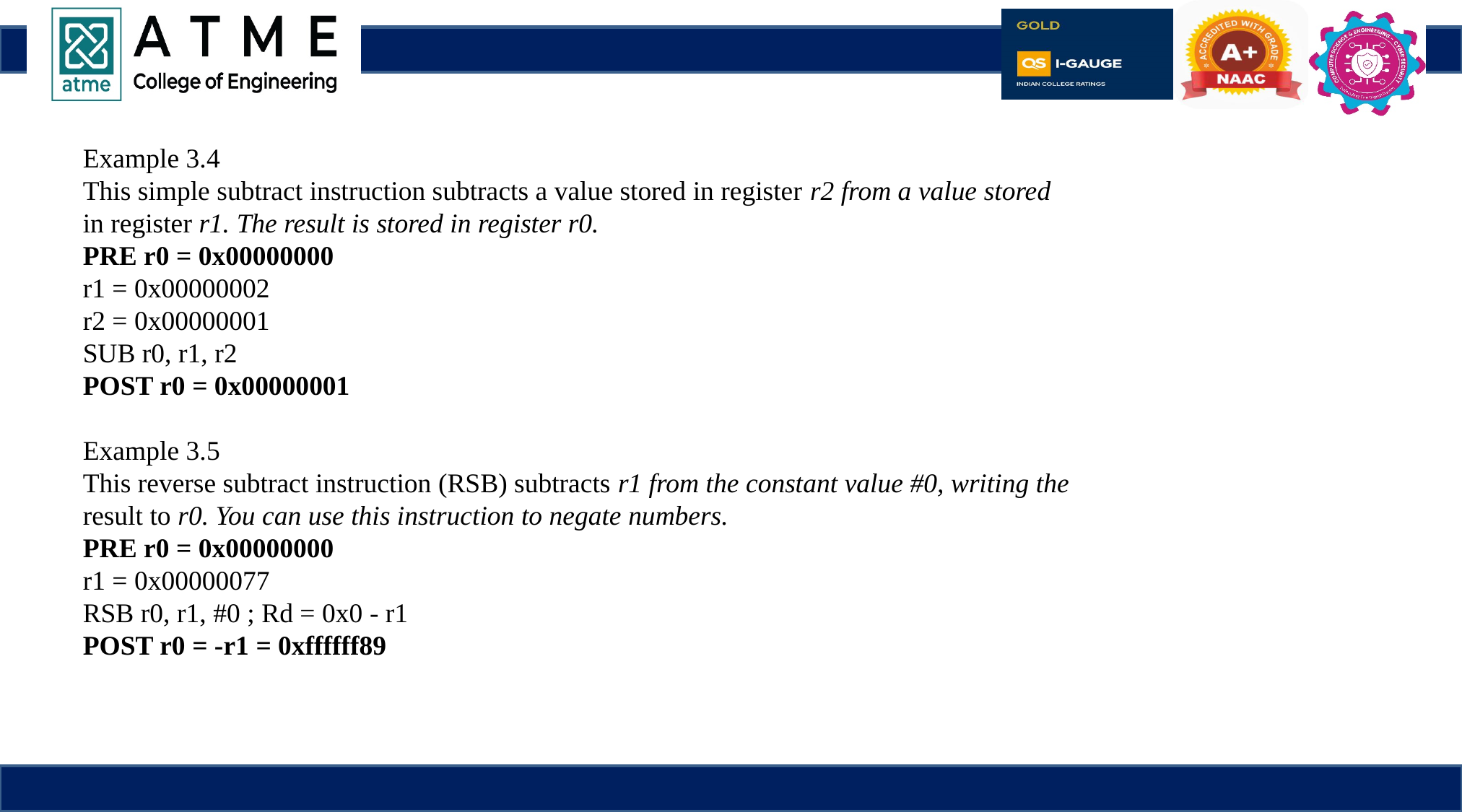

Example 3.4
This simple subtract instruction subtracts a value stored in register r2 from a value stored
in register r1. The result is stored in register r0.
PRE r0 = 0x00000000
r1 = 0x00000002
r2 = 0x00000001
SUB r0, r1, r2
POST r0 = 0x00000001

Example 3.5
This reverse subtract instruction (RSB) subtracts r1 from the constant value #0, writing the
result to r0. You can use this instruction to negate numbers.
PRE r0 = 0x00000000
r1 = 0x00000077
RSB r0, r1, #0 ; Rd = 0x0 - r1
POST r0 = -r1 = 0xffffff89